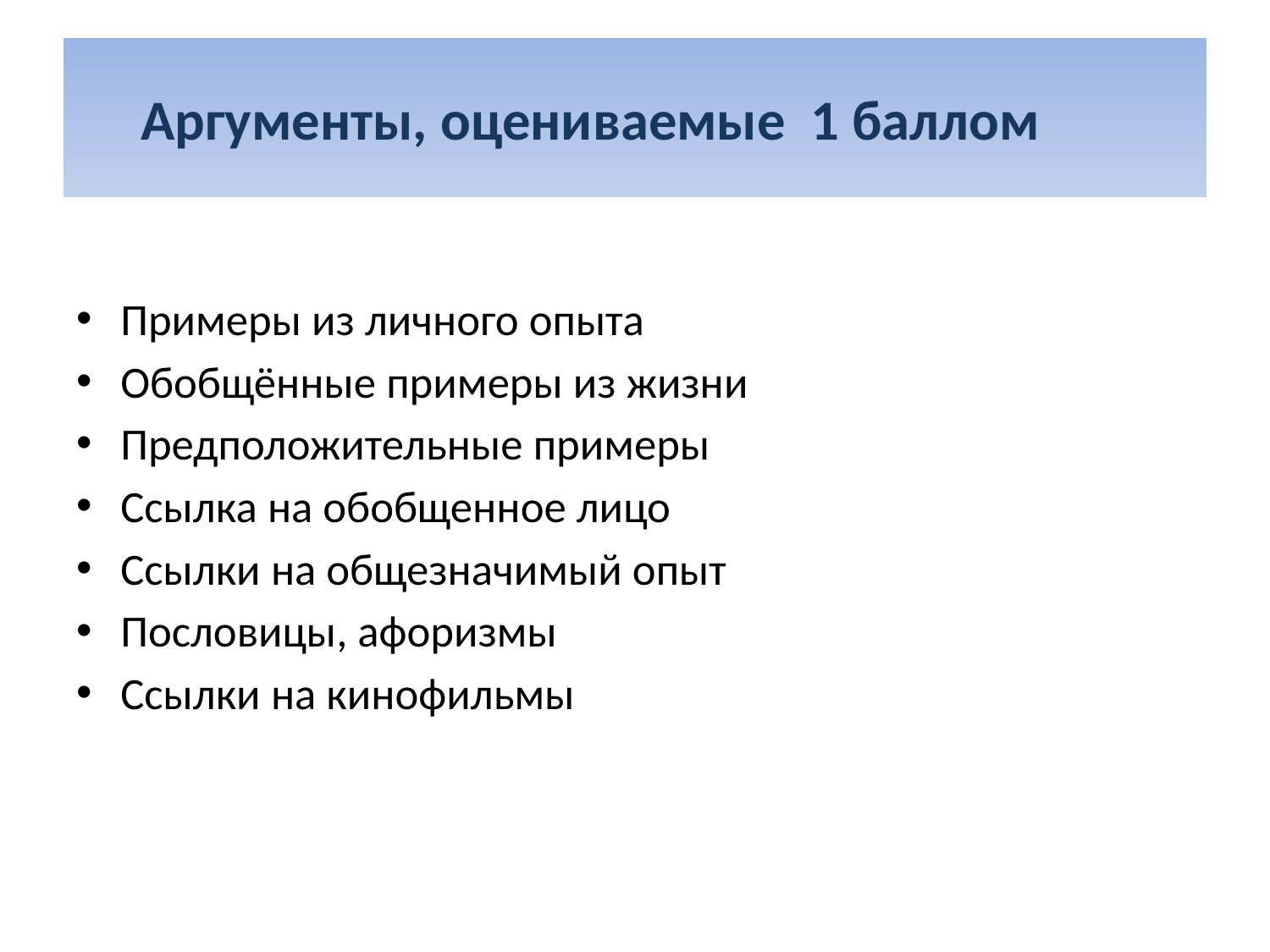

# Аргументы, оцениваемые  1 баллом

Примеры из личного опыта
Обобщённые примеры из жизни
Предположительные примеры
Ссылка на обобщенное лицо
Ссылки на общезначимый опыт
Пословицы, афоризмы
Ссылки на кинофильмы